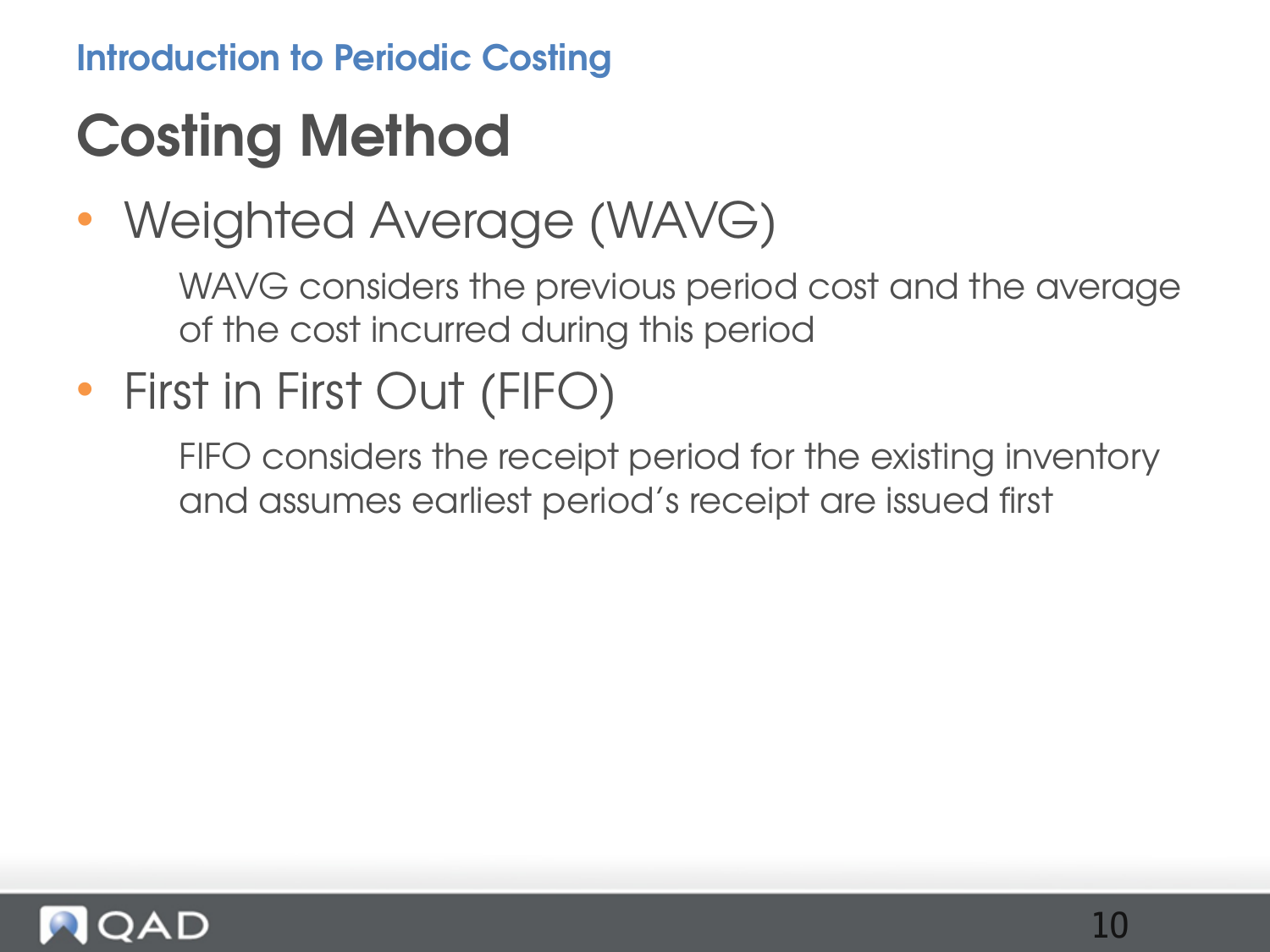

Introduction to Periodic Costing
# Costing Method
Weighted Average (WAVG)
	WAVG considers the previous period cost and the average of the cost incurred during this period
First in First Out (FIFO)
	FIFO considers the receipt period for the existing inventory and assumes earliest period’s receipt are issued first

10